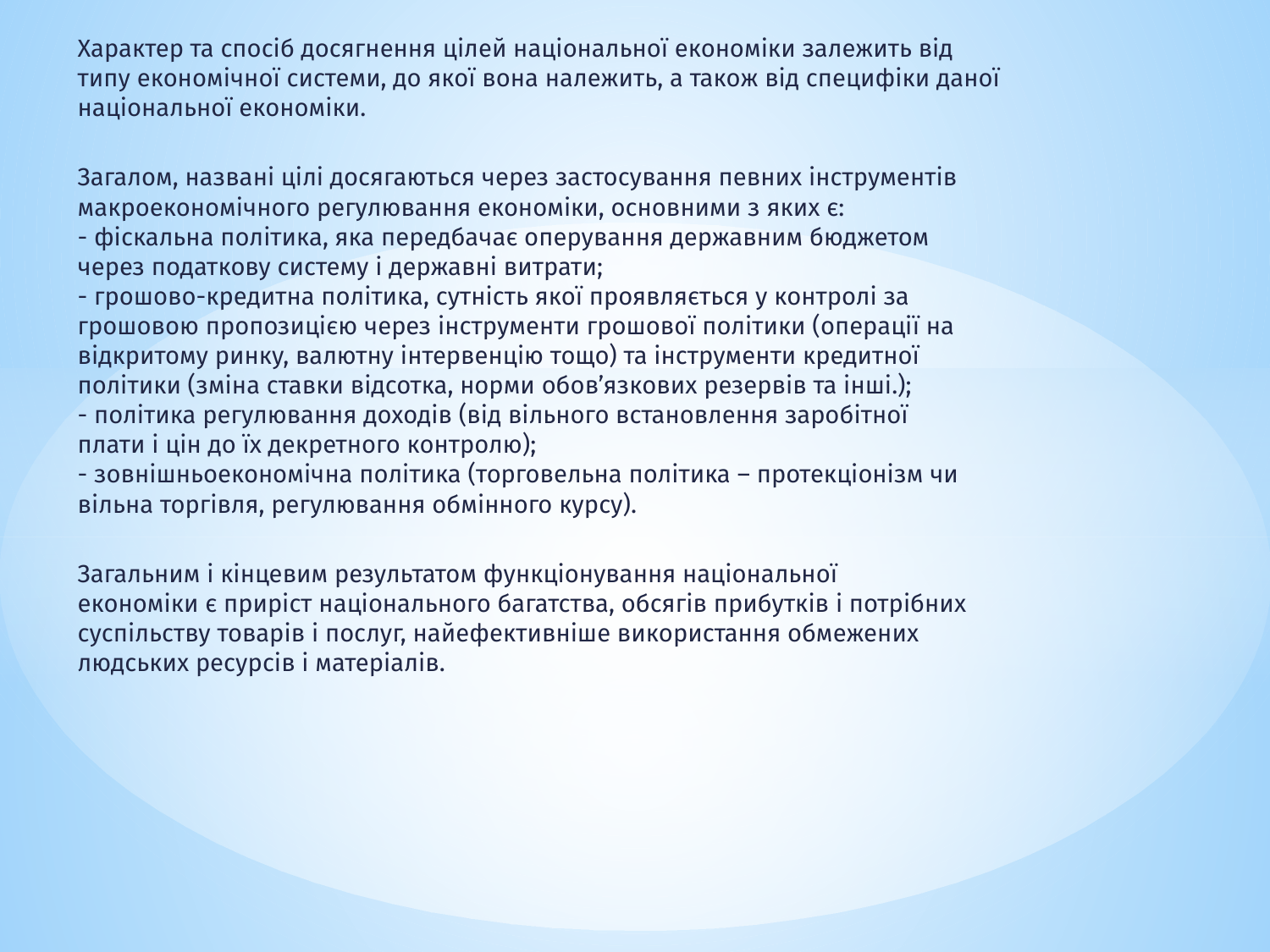

Характер та спосіб досягнення цілей національної економіки залежить від
типу економічної системи, до якої вона належить, а також від специфіки даної
національної економіки.
Загалом, названі цілі досягаються через застосування певних інструментів
макроекономічного регулювання економіки, основними з яких є:
- фіскальна політика, яка передбачає оперування державним бюджетом
через податкову систему і державні витрати;
- грошово-кредитна політика, сутність якої проявляється у контролі за
грошовою пропозицією через інструменти грошової політики (операції на
відкритому ринку, валютну інтервенцію тощо) та інструменти кредитної
політики (зміна ставки відсотка, норми обов’язкових резервів та інші.);
- політика регулювання доходів (від вільного встановлення заробітної
плати і цін до їх декретного контролю);
- зовнішньоекономічна політика (торговельна політика – протекціонізм чи
вільна торгівля, регулювання обмінного курсу).
Загальним і кінцевим результатом функціонування національної
економіки є приріст національного багатства, обсягів прибутків і потрібних
суспільству товарів і послуг, найефективніше використання обмежених
людських ресурсів і матеріалів.